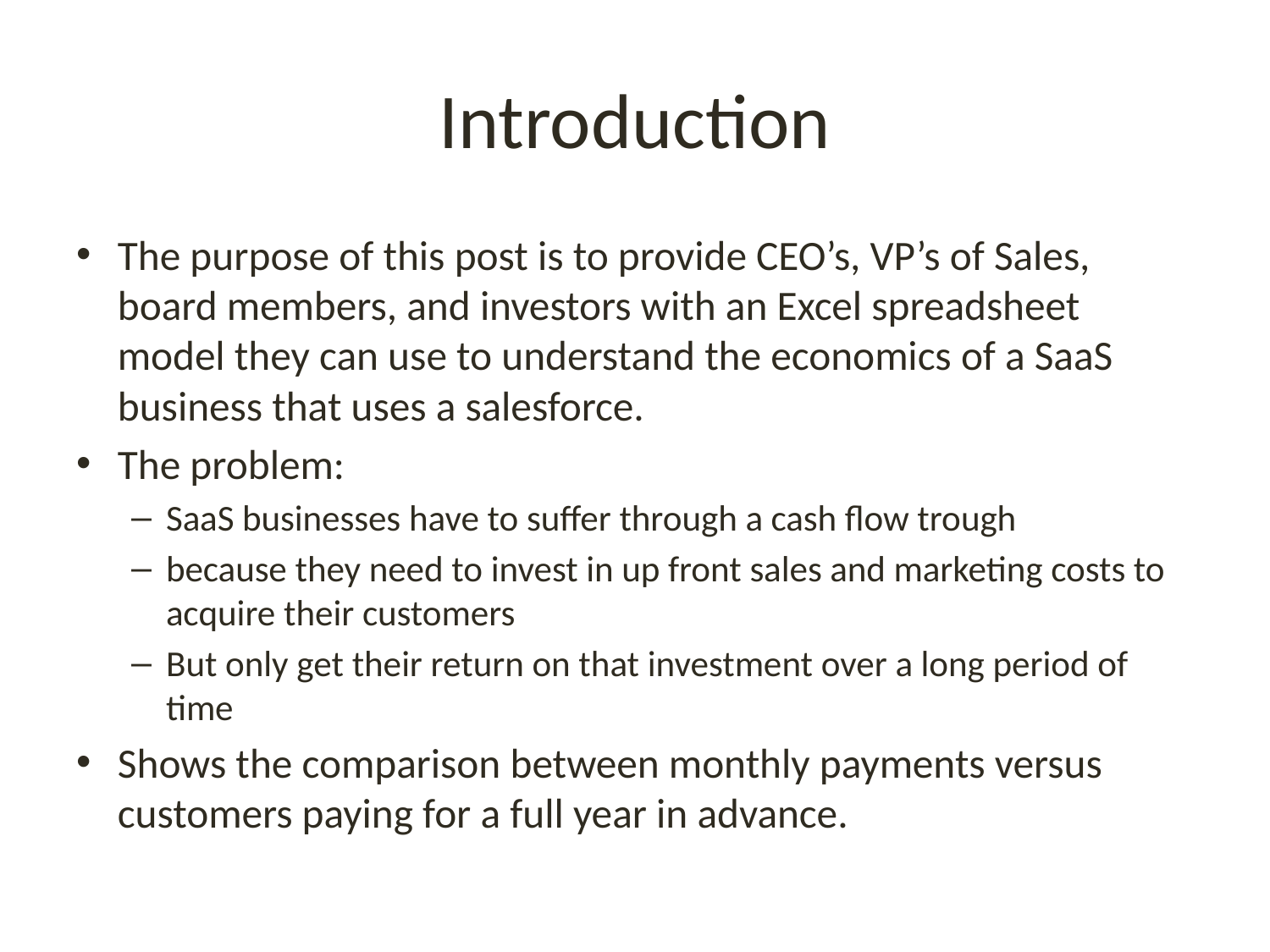

# Introduction
The purpose of this post is to provide CEO’s, VP’s of Sales, board members, and investors with an Excel spreadsheet model they can use to understand the economics of a SaaS business that uses a salesforce.
The problem:
SaaS businesses have to suffer through a cash flow trough
because they need to invest in up front sales and marketing costs to acquire their customers
But only get their return on that investment over a long period of time
Shows the comparison between monthly payments versus customers paying for a full year in advance.